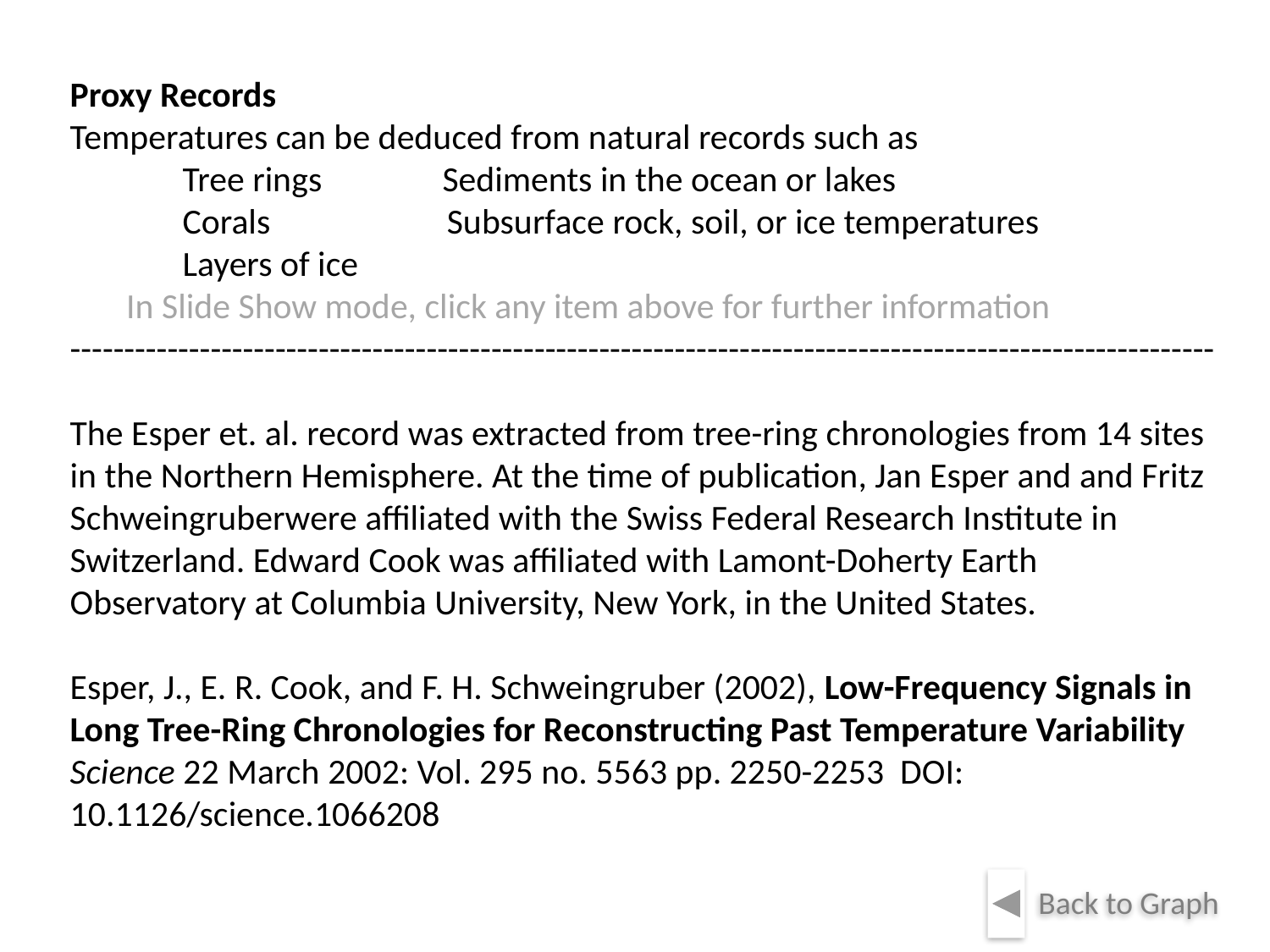

Proxy Records
Temperatures can be deduced from natural records such as
              Tree rings               Sediments in the ocean or lakes
              Corals                      Subsurface rock, soil, or ice temperatures
              Layers of ice
       In Slide Show mode, click any item above for further information
----------------------------------------------------------------------------------------------------------

The Esper et. al. record was extracted from tree-ring chronologies from 14 sites in the Northern Hemisphere. At the time of publication, Jan Esper and and Fritz Schweingruberwere affiliated with the Swiss Federal Research Institute in Switzerland. Edward Cook was affiliated with Lamont-Doherty Earth Observatory at Columbia University, New York, in the United States.

Esper, J., E. R. Cook, and F. H. Schweingruber (2002), Low-Frequency Signals in Long Tree-Ring Chronologies for Reconstructing Past Temperature Variability Science 22 March 2002: Vol. 295 no. 5563 pp. 2250-2253  DOI: 10.1126/science.1066208

Back to Graph